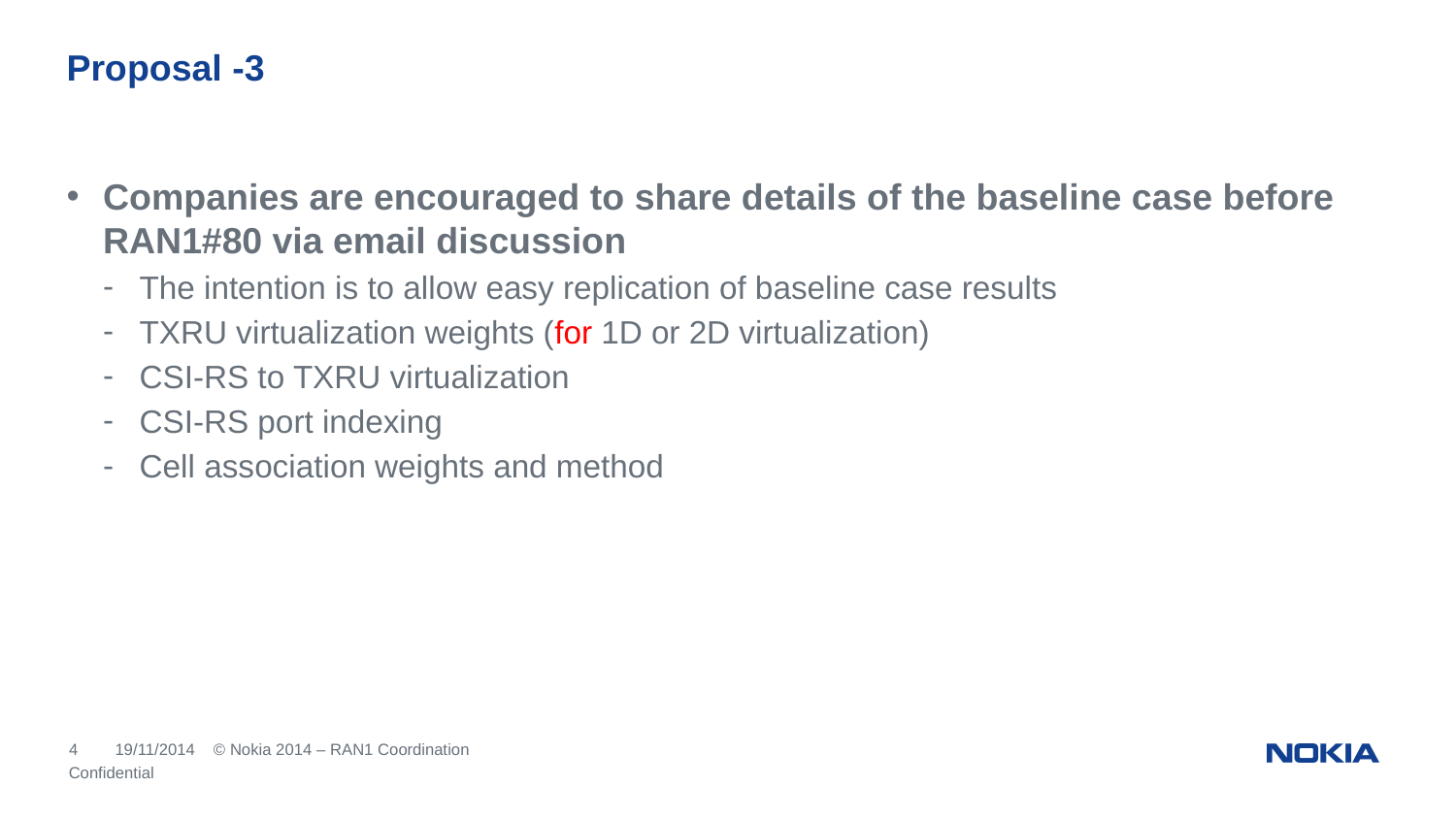

# Proposal -3
Companies are encouraged to share details of the baseline case before RAN1#80 via email discussion
The intention is to allow easy replication of baseline case results
TXRU virtualization weights (for 1D or 2D virtualization)
CSI-RS to TXRU virtualization
CSI-RS port indexing
Cell association weights and method